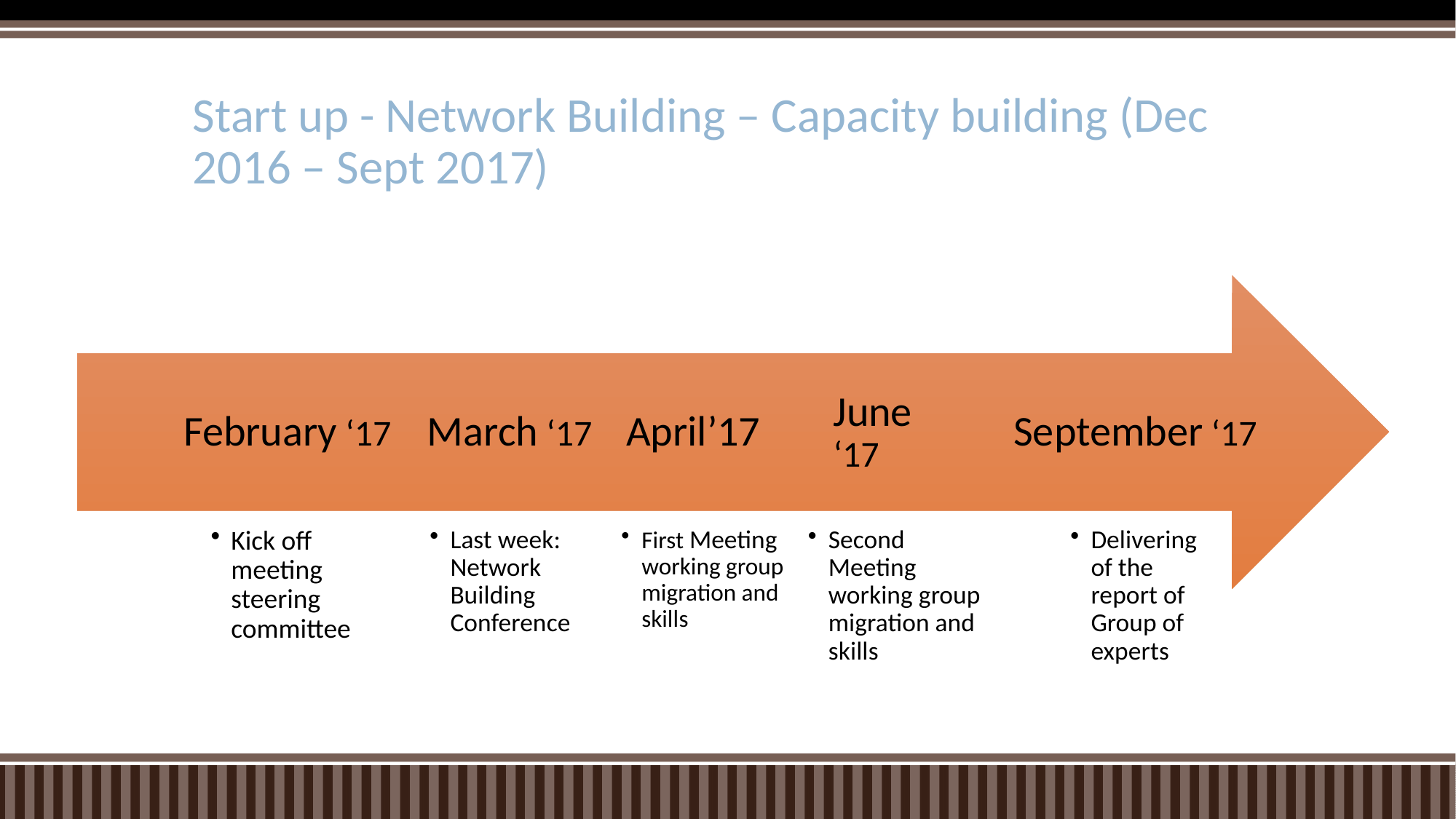

# Start up - Network Building – Capacity building (Dec 2016 – Sept 2017)
Delivering of the report of Group of experts
September ‘17
Second Meeting working group migration and skills
June ‘17
First Meeting working group migration and skills
April’17
Last week: Network Building Conference
March ‘17
Kick off meeting steering committee
February ‘17